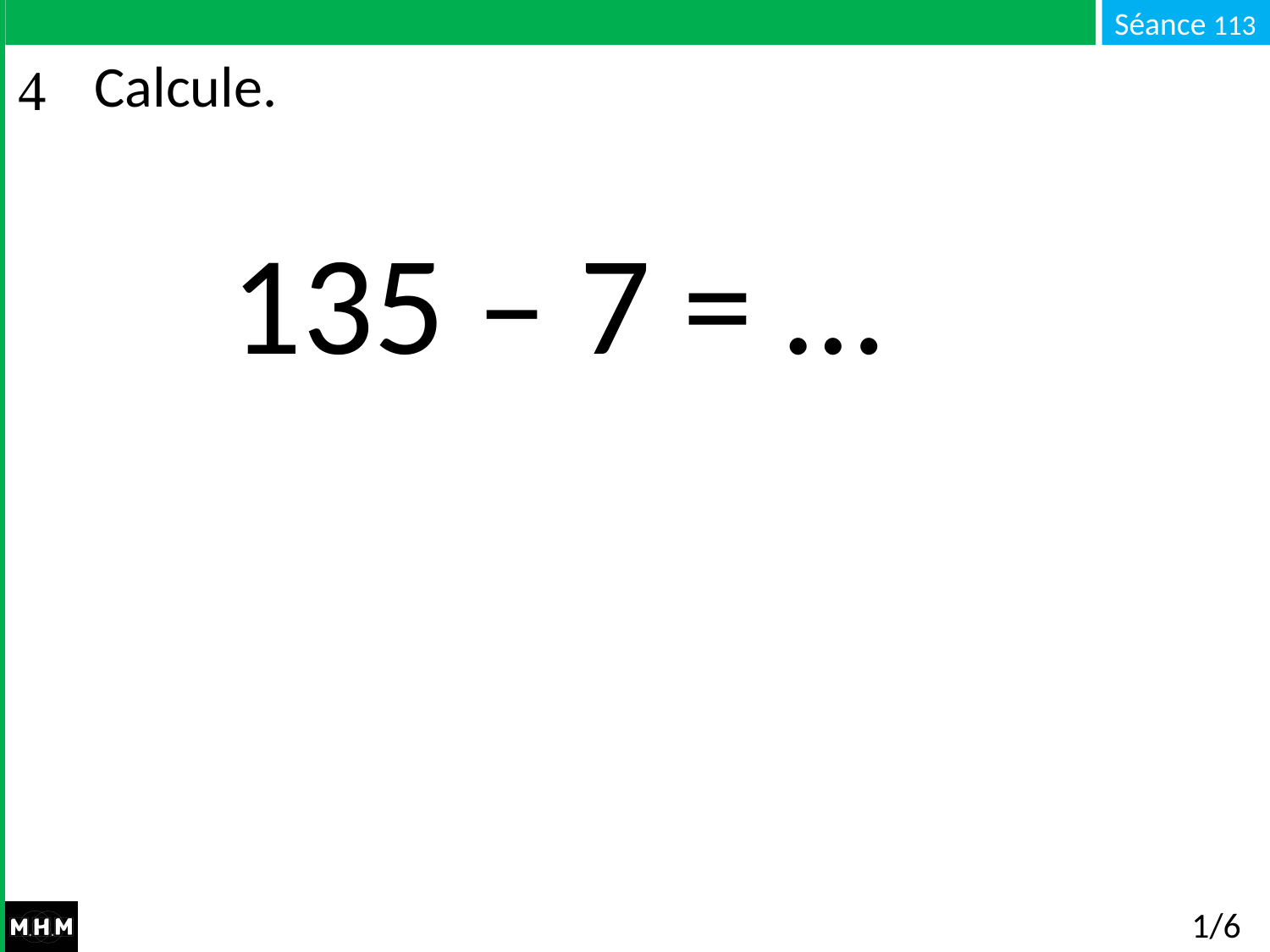

# Calcule.
135 – 7 = …
1/6